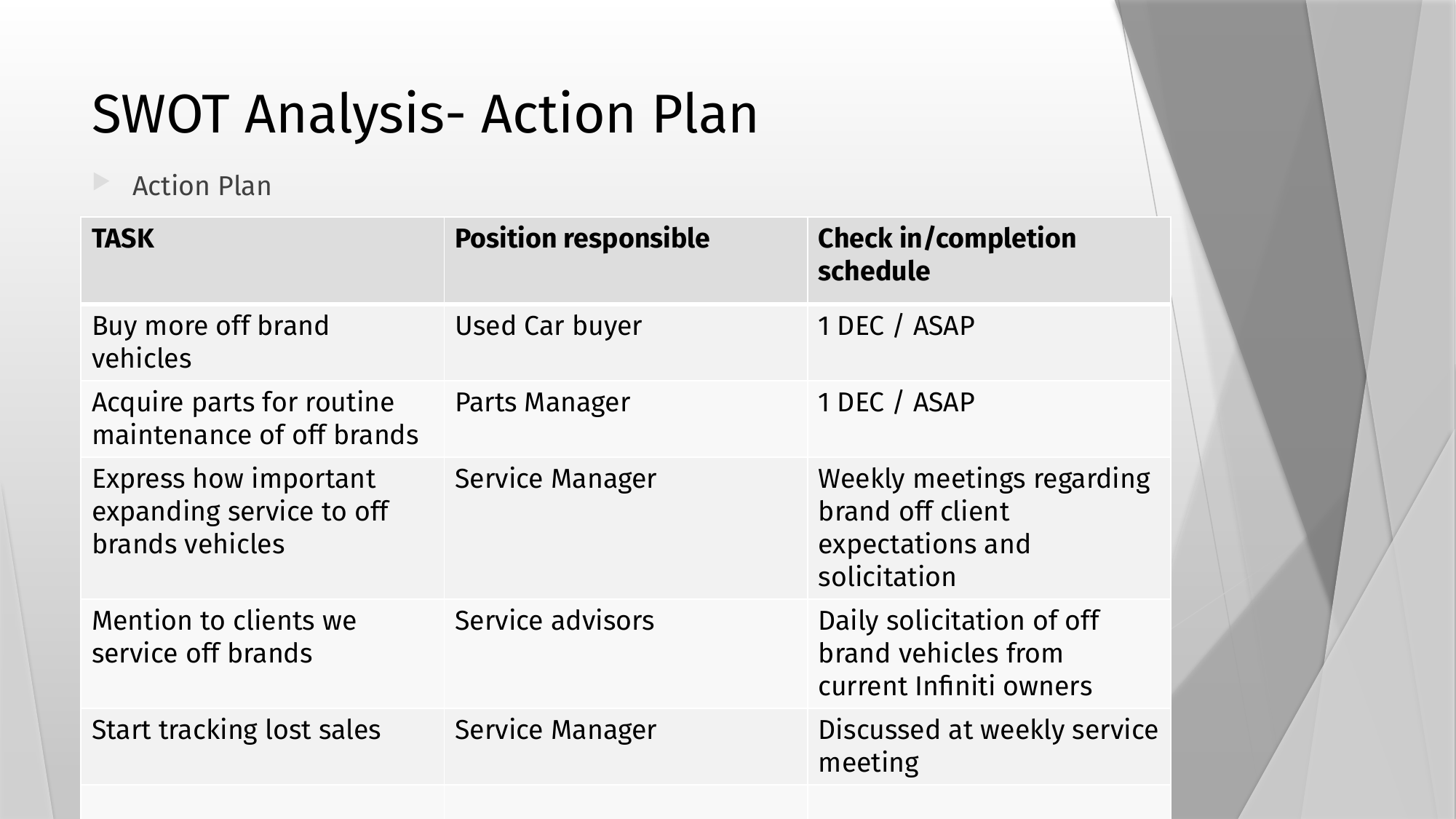

# SWOT Analysis- Action Plan
Action Plan

| TASK | Position responsible | Check in/completion schedule |
| --- | --- | --- |
| Buy more off brand vehicles | Used Car buyer | 1 DEC / ASAP |
| Acquire parts for routine maintenance of off brands | Parts Manager | 1 DEC / ASAP |
| Express how important expanding service to off brands vehicles | Service Manager | Weekly meetings regarding brand off client expectations and solicitation |
| Mention to clients we service off brands | Service advisors | Daily solicitation of off brand vehicles from current Infiniti owners |
| Start tracking lost sales | Service Manager | Discussed at weekly service meeting |
|  |  |  |
|  |  |  |